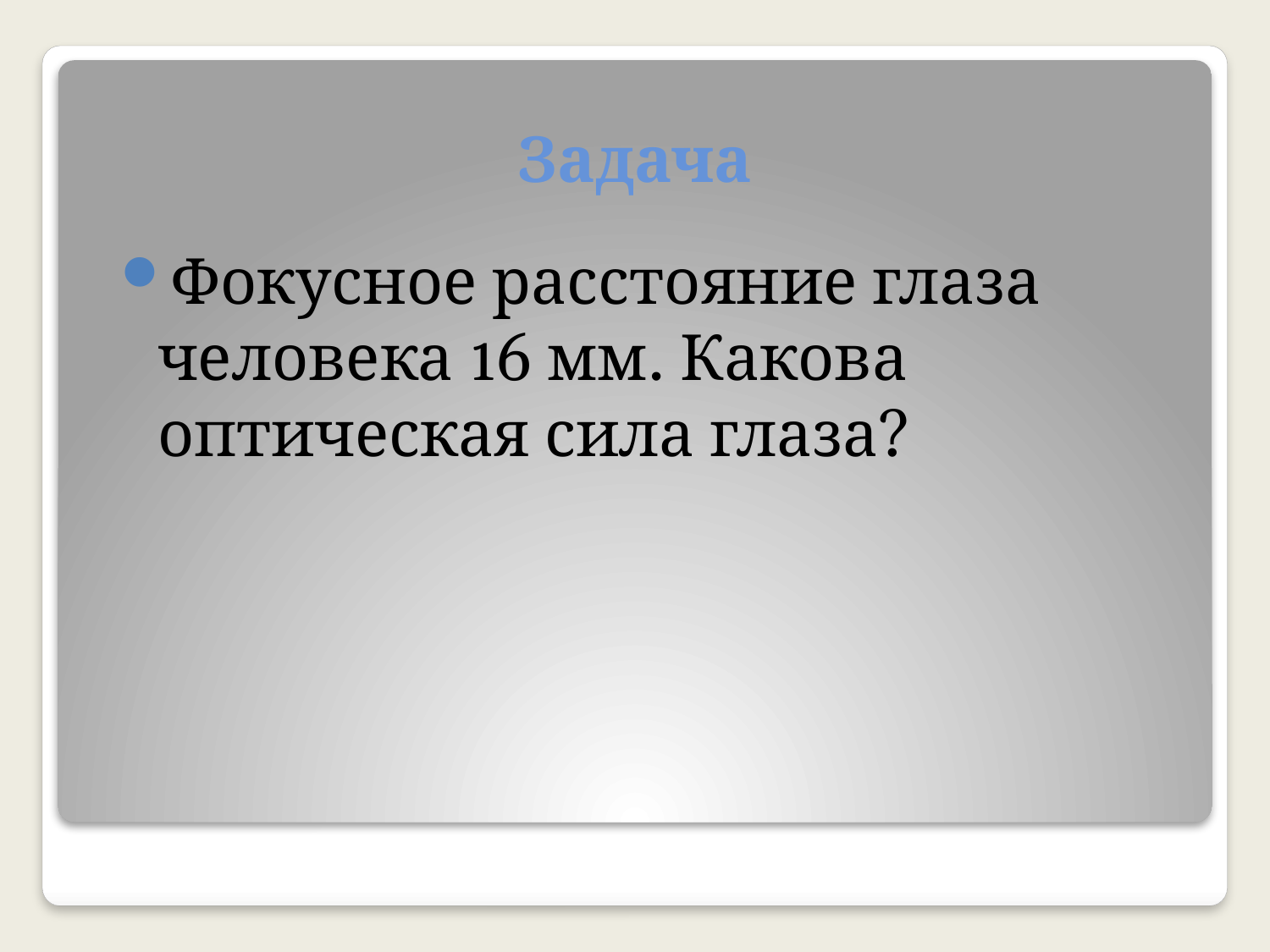

# Задача
Фокусное расстояние глаза человека 16 мм. Какова оптическая сила глаза?